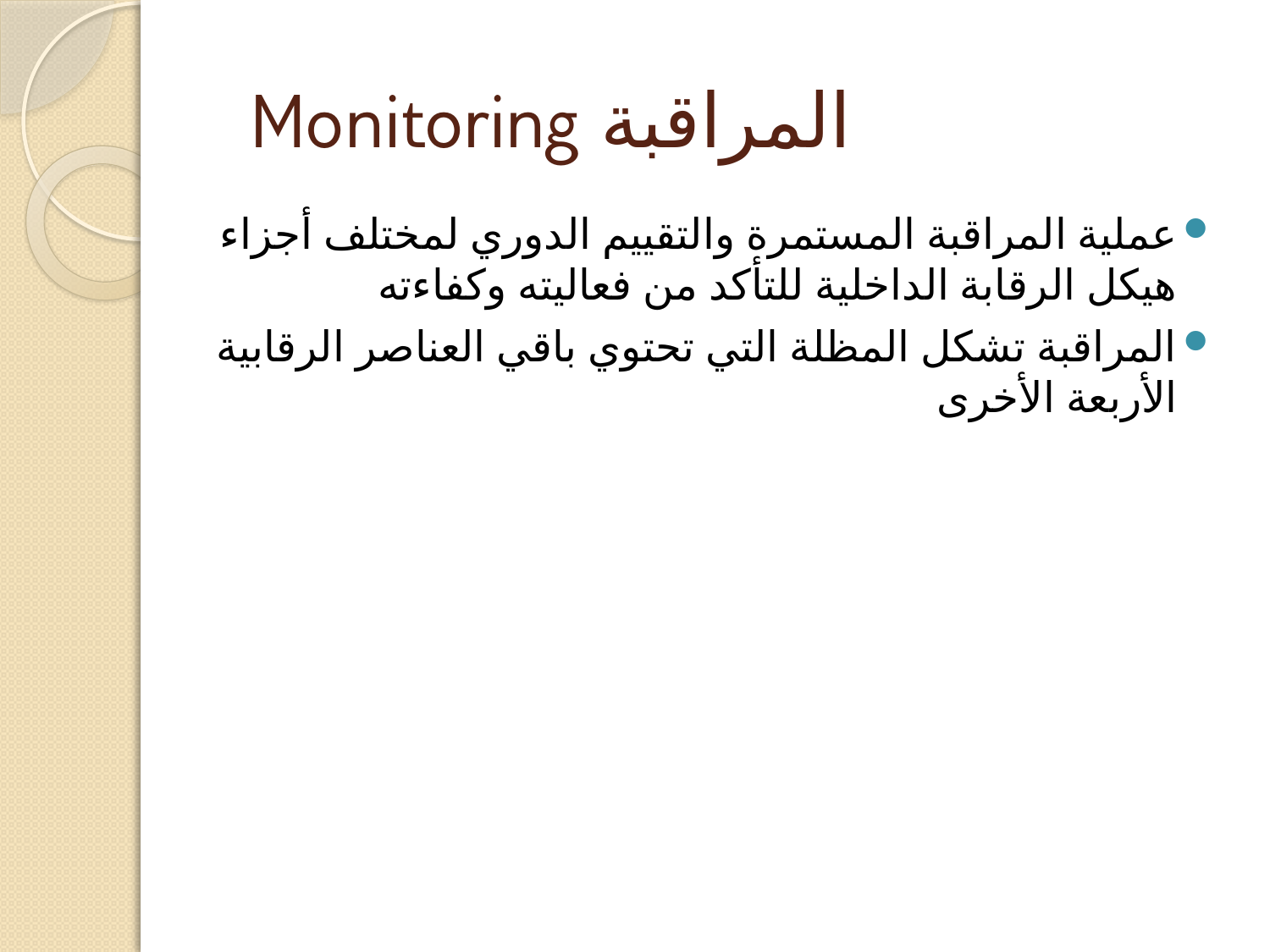

# المراقبة Monitoring
عملیة المراقبة المستمرة والتقییم الدوري لمختلف أجزاء هیكل الرقابة الداخلیة للتأكد من فعالیته وكفاءته
المراقبة تشكل المظلة التي تحتوي باقي العناصر الرقابیة الأربعة الأخرى